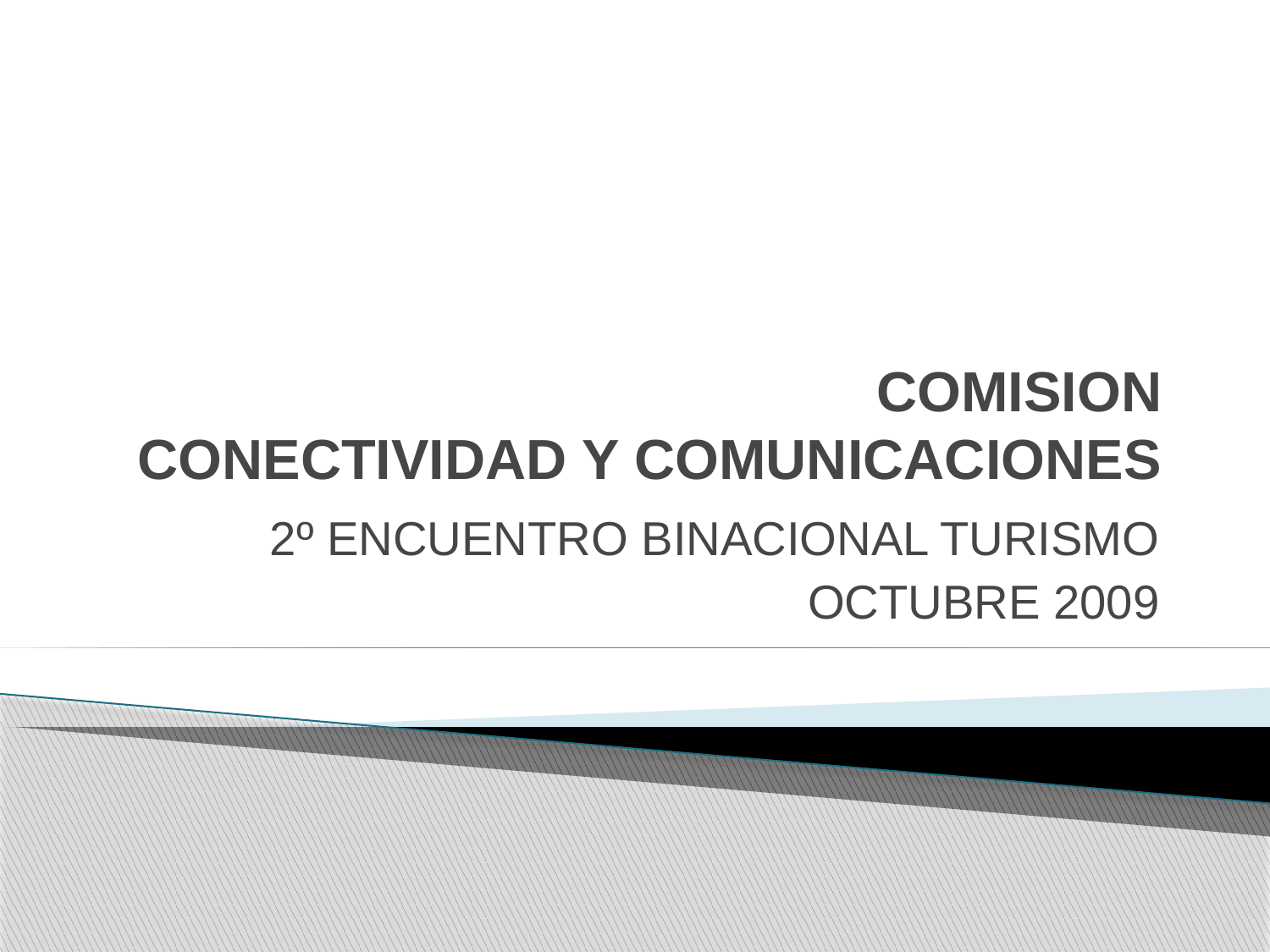

# COMISION CONECTIVIDAD Y COMUNICACIONES
2º ENCUENTRO BINACIONAL TURISMO
OCTUBRE 2009